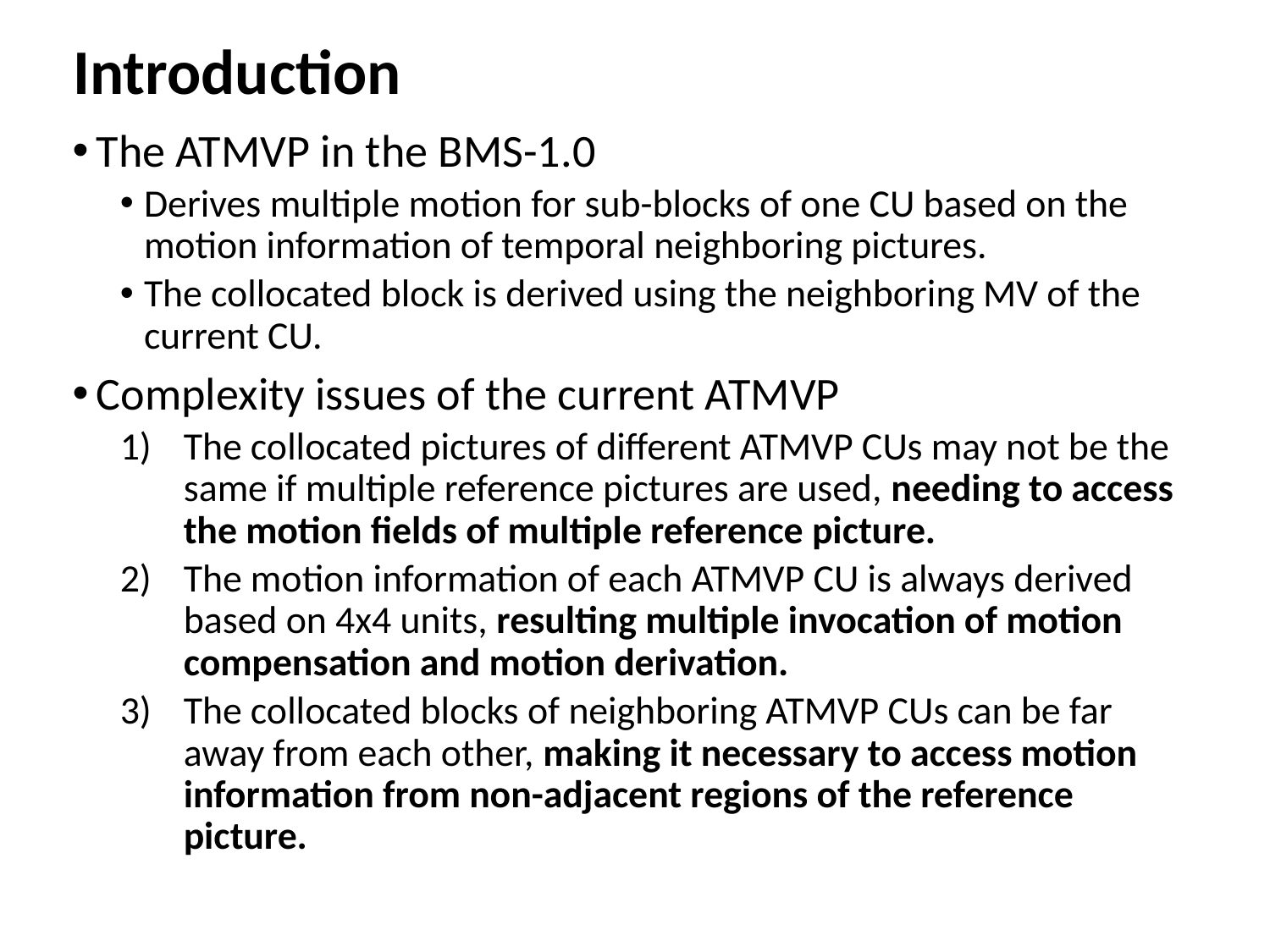

# Introduction
The ATMVP in the BMS-1.0
Derives multiple motion for sub-blocks of one CU based on the motion information of temporal neighboring pictures.
The collocated block is derived using the neighboring MV of the current CU.
Complexity issues of the current ATMVP
The collocated pictures of different ATMVP CUs may not be the same if multiple reference pictures are used, needing to access the motion fields of multiple reference picture.
The motion information of each ATMVP CU is always derived based on 4x4 units, resulting multiple invocation of motion compensation and motion derivation.
The collocated blocks of neighboring ATMVP CUs can be far away from each other, making it necessary to access motion information from non-adjacent regions of the reference picture.
© 2018 InterDigital, Inc. All Rights Reserved.
2